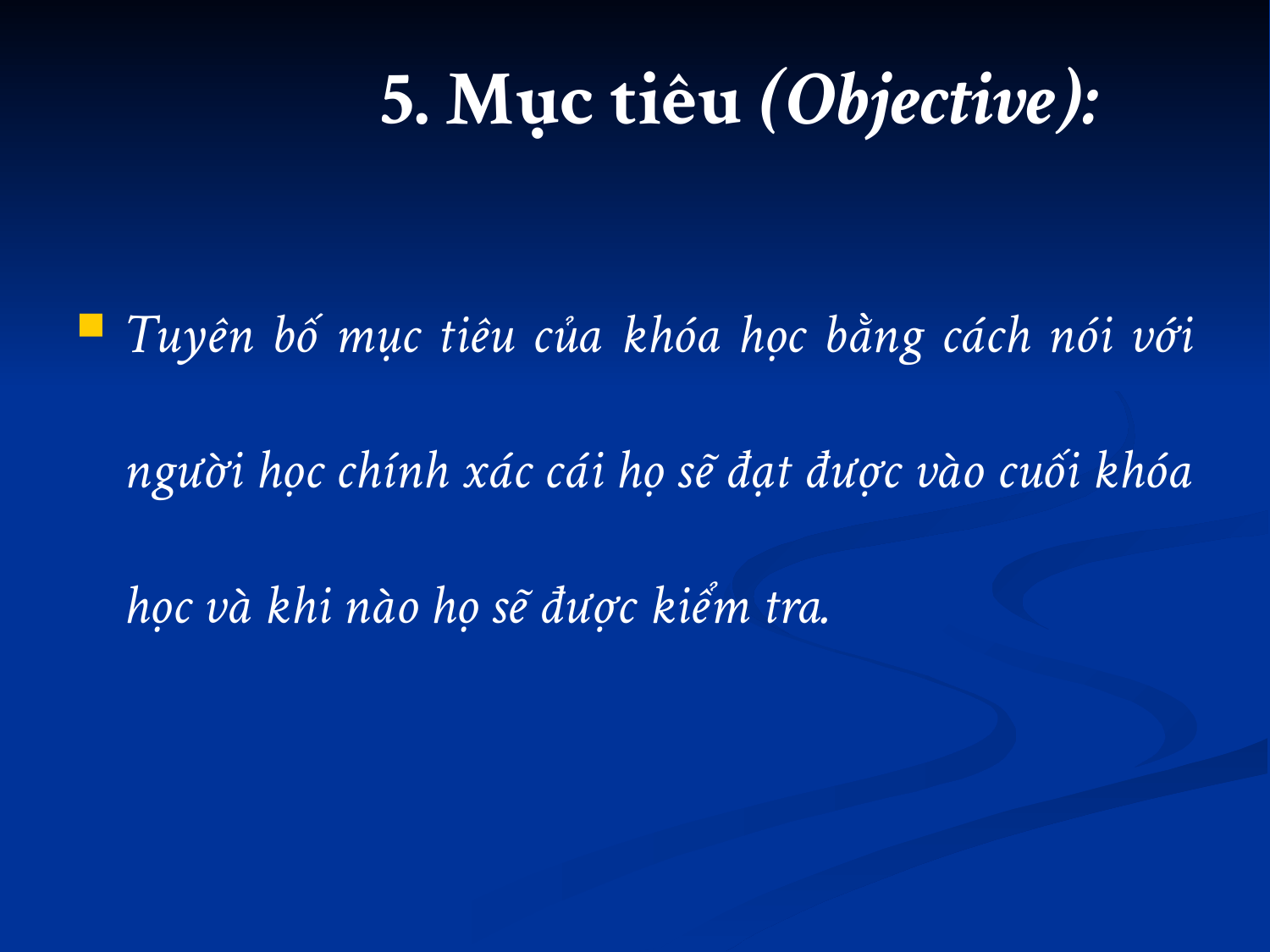

# 5. Mục tiêu (Objective):
Tuyên bố mục tiêu của khóa học bằng cách nói với người học chính xác cái họ sẽ đạt được vào cuối khóa học và khi nào họ sẽ được kiểm tra.